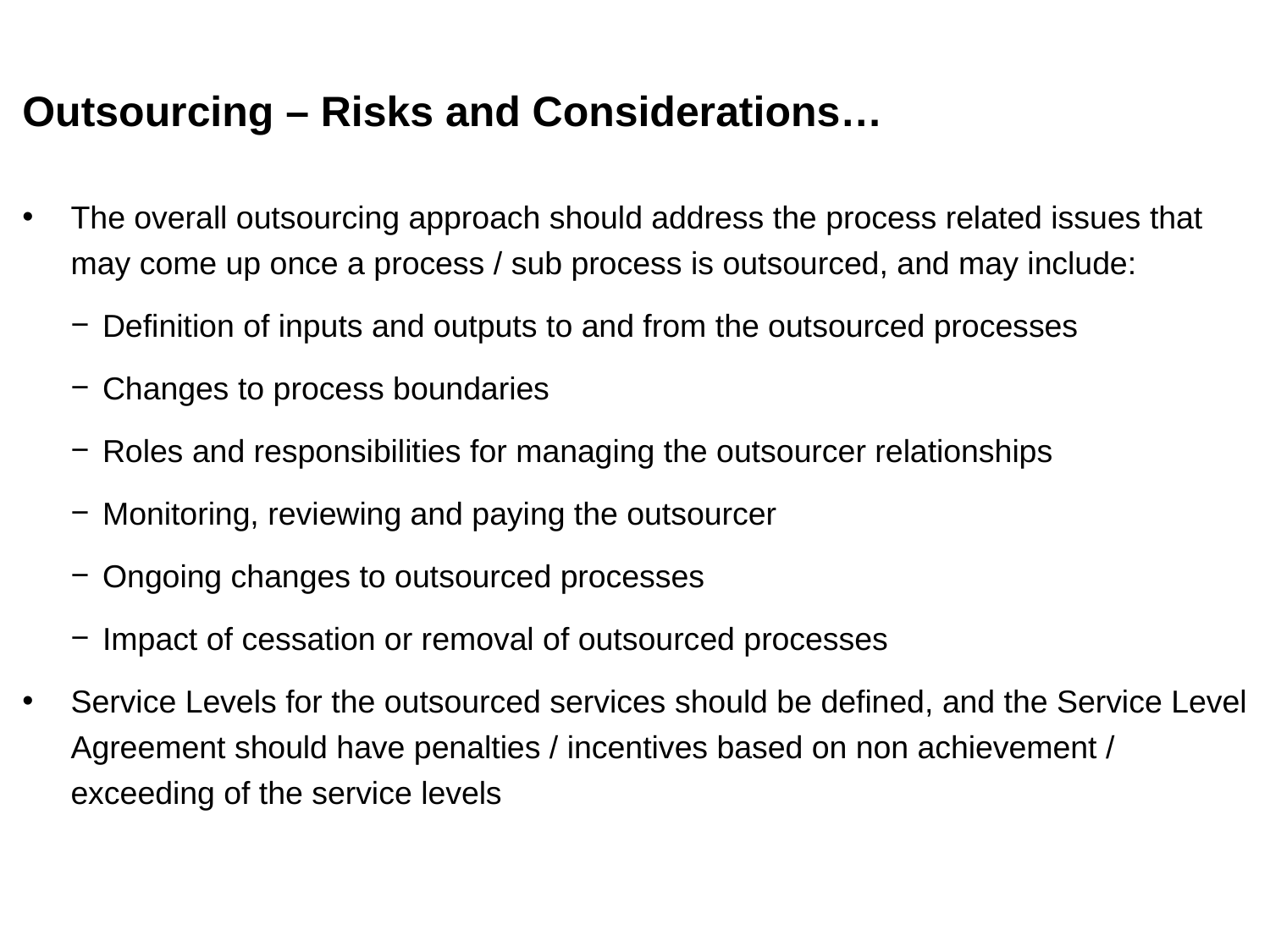

# Outsourcing – Risks and Considerations…
The overall outsourcing approach should address the process related issues that may come up once a process / sub process is outsourced, and may include:
Definition of inputs and outputs to and from the outsourced processes
Changes to process boundaries
Roles and responsibilities for managing the outsourcer relationships
Monitoring, reviewing and paying the outsourcer
Ongoing changes to outsourced processes
Impact of cessation or removal of outsourced processes
Service Levels for the outsourced services should be defined, and the Service Level Agreement should have penalties / incentives based on non achievement / exceeding of the service levels